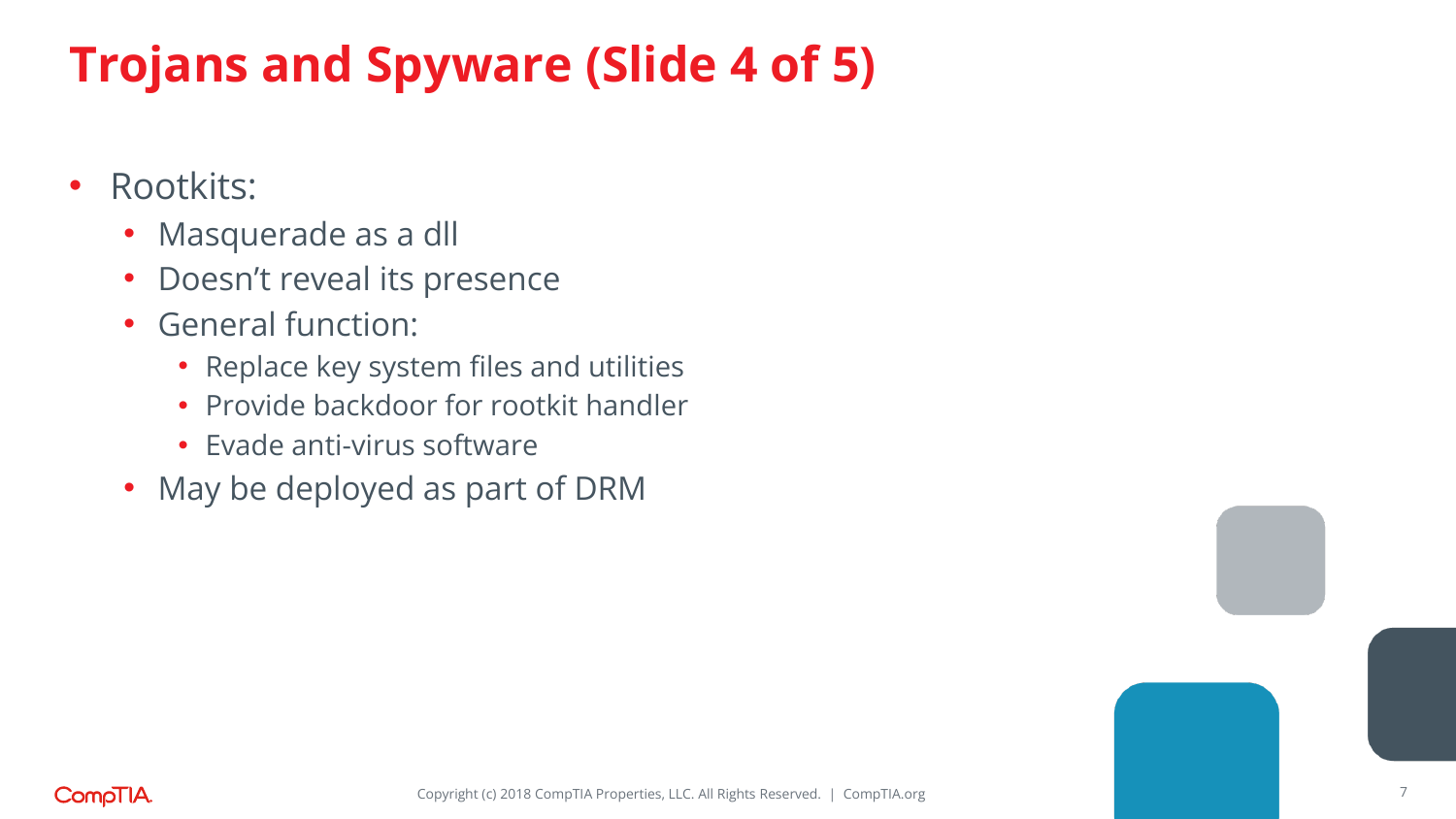

# Trojans and Spyware (Slide 4 of 5)
Rootkits:
Masquerade as a dll
Doesn’t reveal its presence
General function:
Replace key system files and utilities
Provide backdoor for rootkit handler
Evade anti-virus software
May be deployed as part of DRM
7